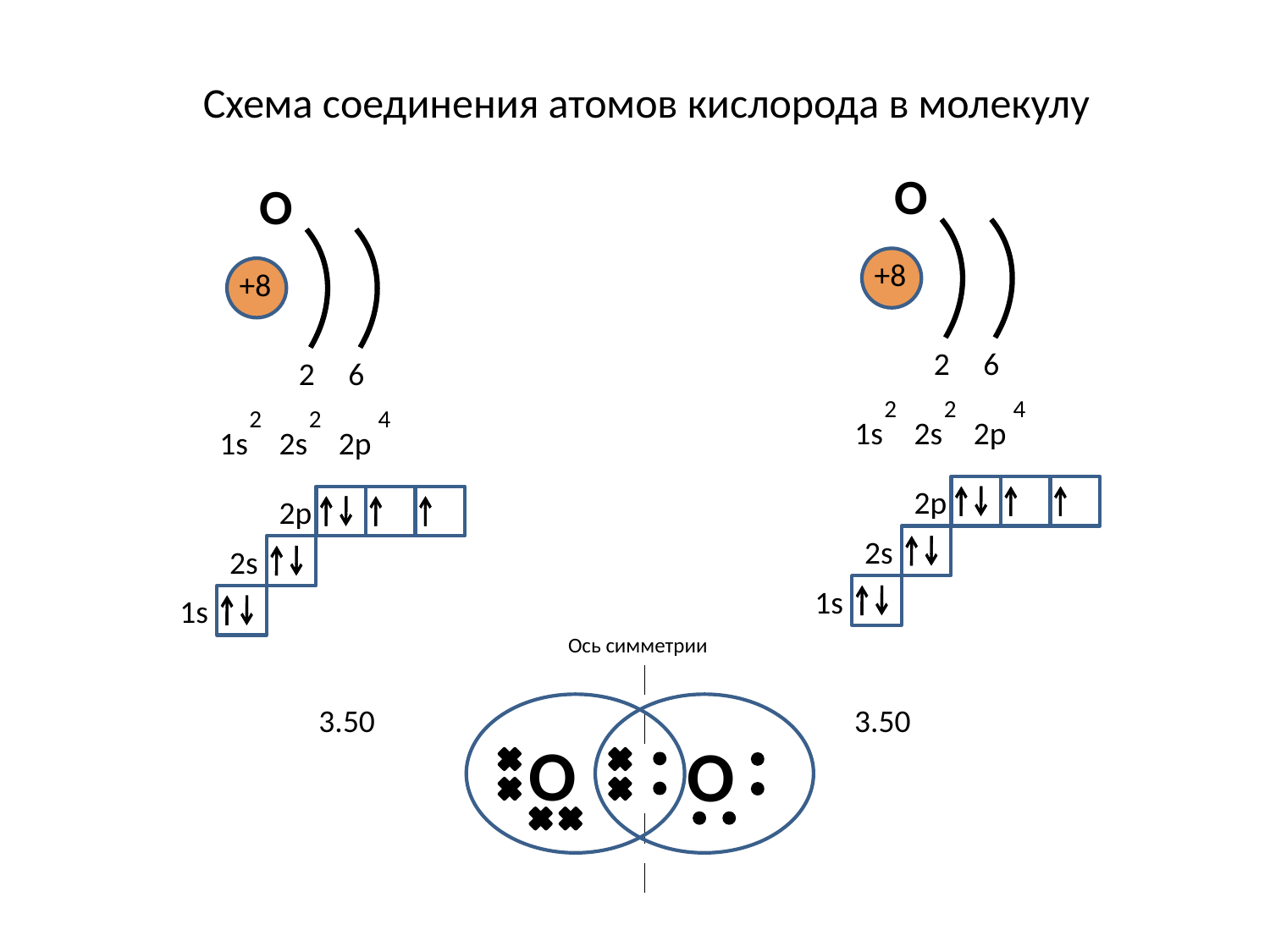

Схема соединения атомов кислорода в молекулу
O
O

+8

+8
2
6
2
6
2
2
4
2
2
4
1s
2s
2p
1s
2s
2p
2p

2p

2s

2s

1s

1s

Ось симметрии

3.50
3.50
O
O